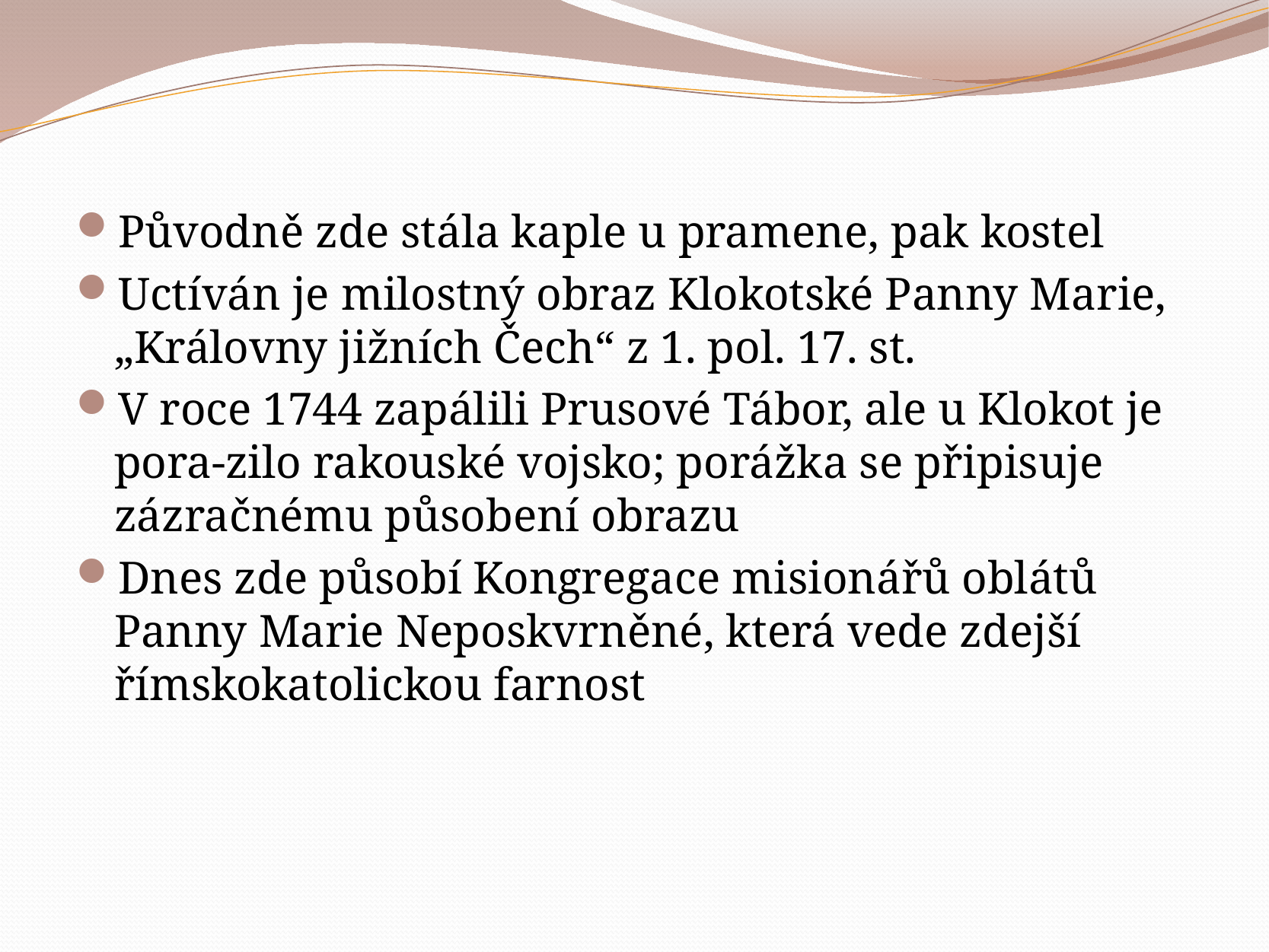

#
Původně zde stála kaple u pramene, pak kostel
Uctíván je milostný obraz Klokotské Panny Marie, „Královny jižních Čech“ z 1. pol. 17. st.
V roce 1744 zapálili Prusové Tábor, ale u Klokot je pora-zilo rakouské vojsko; porážka se připisuje zázračnému působení obrazu
Dnes zde působí Kongregace misionářů oblátů Panny Marie Neposkvrněné, která vede zdejší římskokatolickou farnost